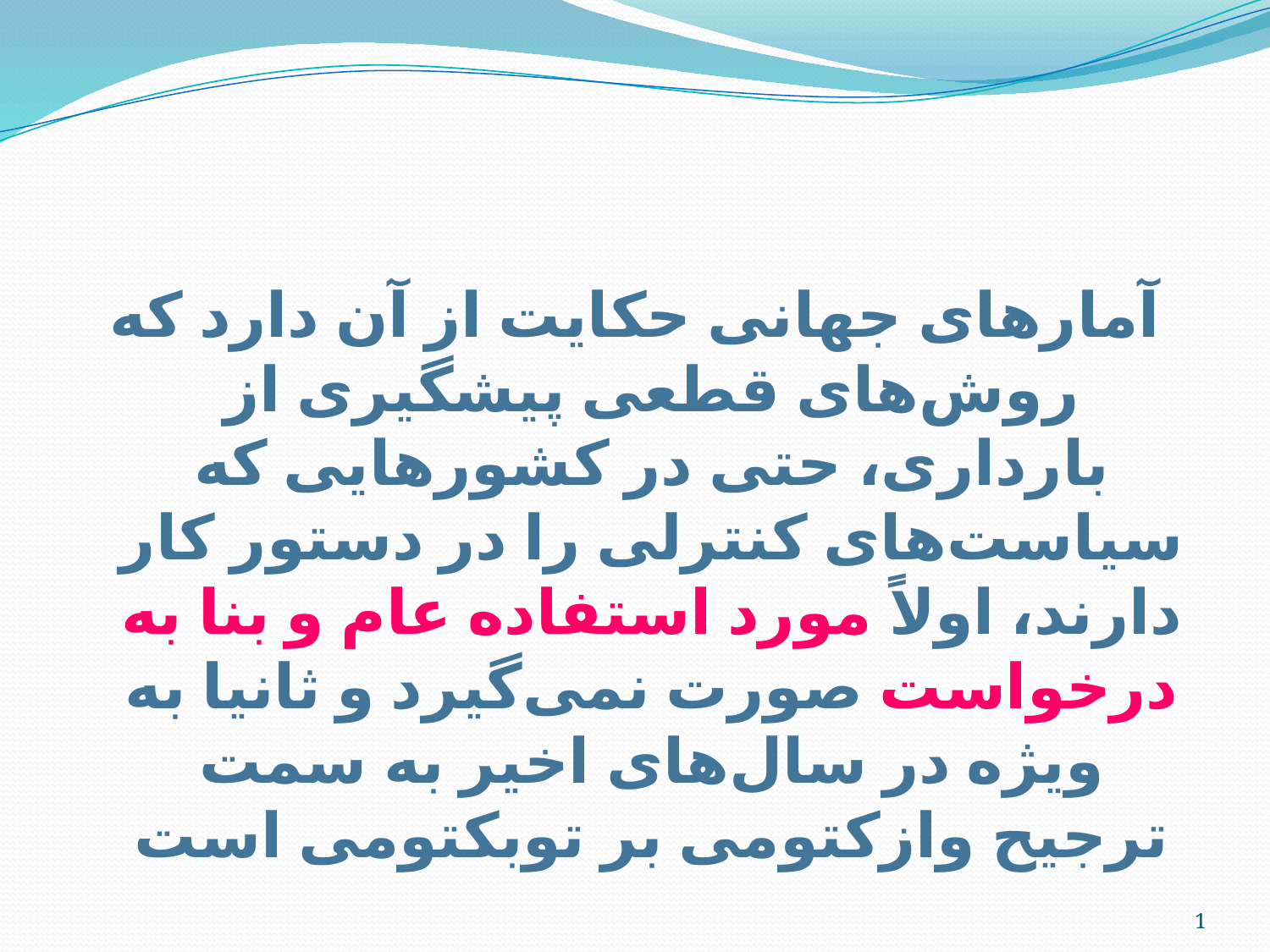

#
آمارهای جهانی حکایت از آن دارد که روش‌های قطعی پیشگیری از بارداری، حتی در کشورهایی که سیاست‌های کنترلی را در دستور کار دارند، اولاً مورد استفاده عام و بنا به درخواست صورت نمی‌گیرد و ثانیا به ویژه در سال‌های اخیر به سمت ترجیح وازکتومی بر توبکتومی است
1